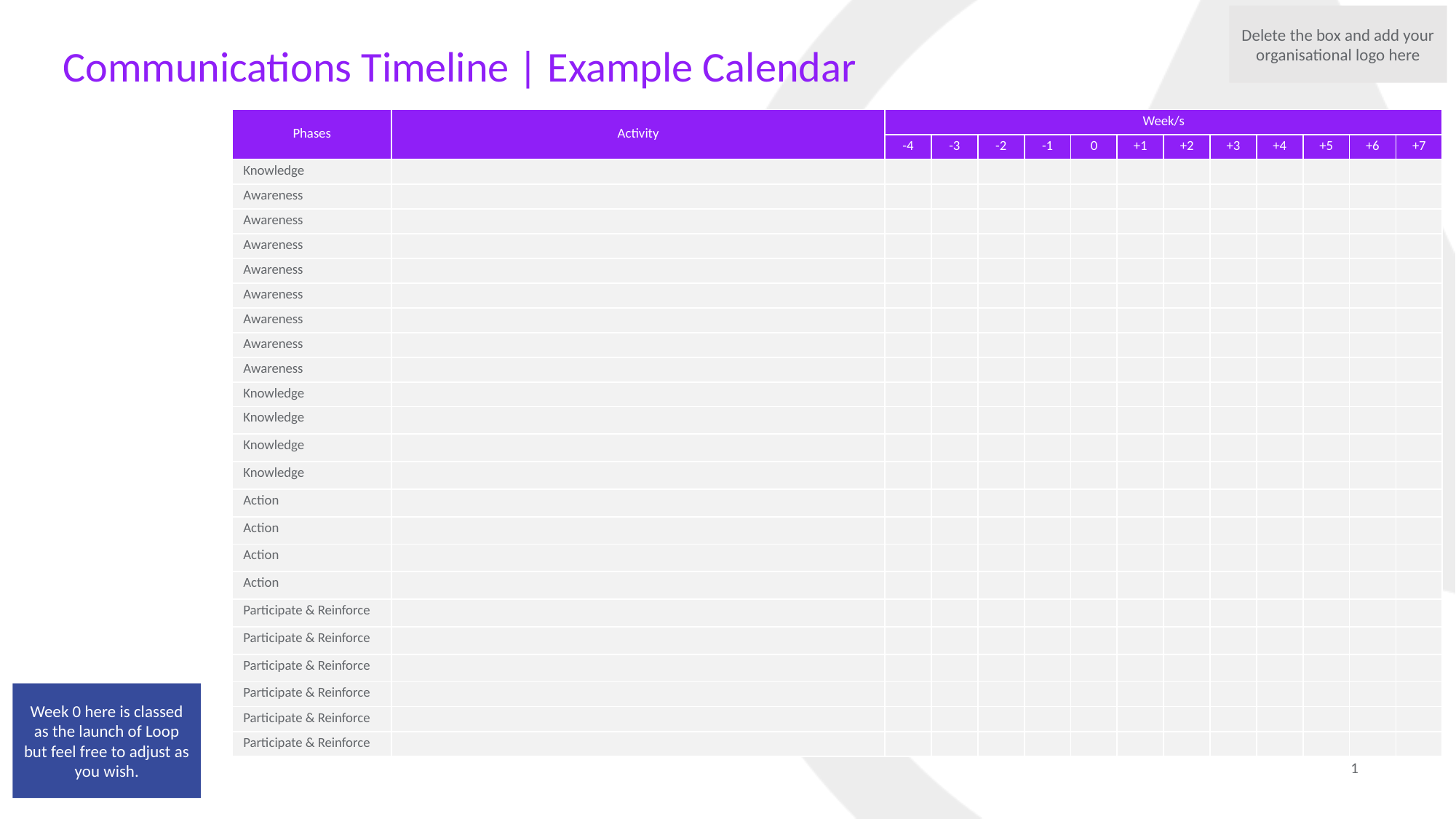

Delete the box and add your organisational logo here
# Communications Timeline | Example Calendar
| Phases | Activity | Week/s | Week |  |  |  | May |  |  |  |  | June |  |
| --- | --- | --- | --- | --- | --- | --- | --- | --- | --- | --- | --- | --- | --- |
| ADKAR | Tactics | -4 | -3 | -2 | -1 | 0 | +1 | +2 | +3 | +4 | +5 | +6 | +7 |
| Knowledge |  |  |  |  |  |  |  |  |  |  |  |  |  |
| Awareness |  |  |  |  |  |  |  |  |  |  |  |  |  |
| Awareness |  |  |  |  |  |  |  |  |  |  |  |  |  |
| Awareness |  |  |  |  |  |  |  |  |  |  |  |  |  |
| Awareness |  |  |  |  |  |  |  |  |  |  |  |  |  |
| Awareness |  |  |  |  |  |  |  |  |  |  |  |  |  |
| Awareness |  |  |  |  |  |  |  |  |  |  |  |  |  |
| Awareness |  |  |  |  |  |  |  |  |  |  |  |  |  |
| Awareness |  |  |  |  |  |  |  |  |  |  |  |  |  |
| Knowledge |  |  |  |  |  |  |  |  |  |  |  |  |  |
| Knowledge |  |  |  |  |  |  |  |  |  |  |  |  |  |
| Knowledge |  |  |  |  |  |  |  |  |  |  |  |  |  |
| Knowledge |  |  |  |  |  |  |  |  |  |  |  |  |  |
| Action |  |  |  |  |  |  |  |  |  |  |  |  |  |
| Action |  |  |  |  |  |  |  |  |  |  |  |  |  |
| Action |  |  |  |  |  |  |  |  |  |  |  |  |  |
| Action |  |  |  |  |  |  |  |  |  |  |  |  |  |
| Participate & Reinforce |  |  |  |  |  |  |  |  |  |  |  |  |  |
| Participate & Reinforce |  |  |  |  |  |  |  |  |  |  |  |  |  |
| Participate & Reinforce |  |  |  |  |  |  |  |  |  |  |  |  |  |
| Participate & Reinforce |  |  |  |  |  |  |  |  |  |  |  |  |  |
| Participate & Reinforce |  |  |  |  |  |  |  |  |  |  |  |  |  |
| Participate & Reinforce |  |  |  |  |  |  |  |  |  |  |  |  |  |
Week 0 here is classed as the launch of Loop but feel free to adjust as you wish.

1